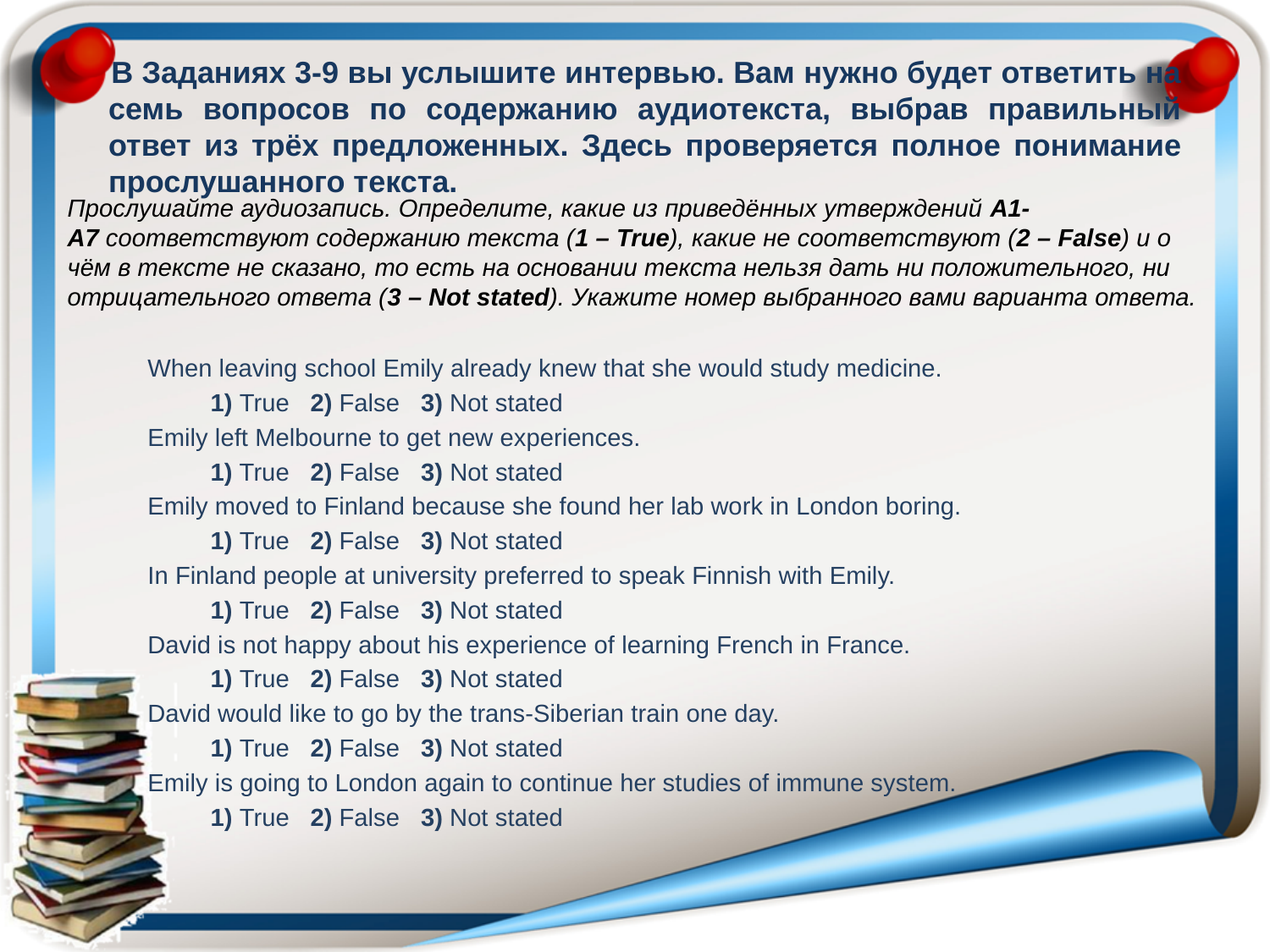

# В Заданиях 3-9 вы услышите интервью. Вам нужно будет ответить на семь вопросов по содержанию аудиотекста, выбрав правильный ответ из трёх предложенных. Здесь проверяется полное понимание прослушанного текста.
Прослушайте аудиозапись. Определите, какие из приведённых утверждений А1-А7 соответствуют содержанию текста (1 – True), какие не соответствуют (2 – False) и о чём в тексте не сказано, то есть на основании текста нельзя дать ни положительного, ни отрицательного ответа (3 – Not stated). Укажите номер выбранного вами варианта ответа.
When leaving school Emily already knew that she would study medicine.
         1) True   2) False   3) Not stated
Emily left Melbourne to get new experiences.
         1) True   2) False   3) Not stated
Emily moved to Finland because she found her lab work in London boring.
         1) True   2) False   3) Not stated
In Finland people at university preferred to speak Finnish with Emily.
         1) True   2) False   3) Not stated
David is not happy about his experience of learning French in France.
         1) True   2) False   3) Not stated
David would like to go by the trans-Siberian train one day.
         1) True   2) False   3) Not stated
Emily is going to London again to continue her studies of immune system.
         1) True   2) False   3) Not stated